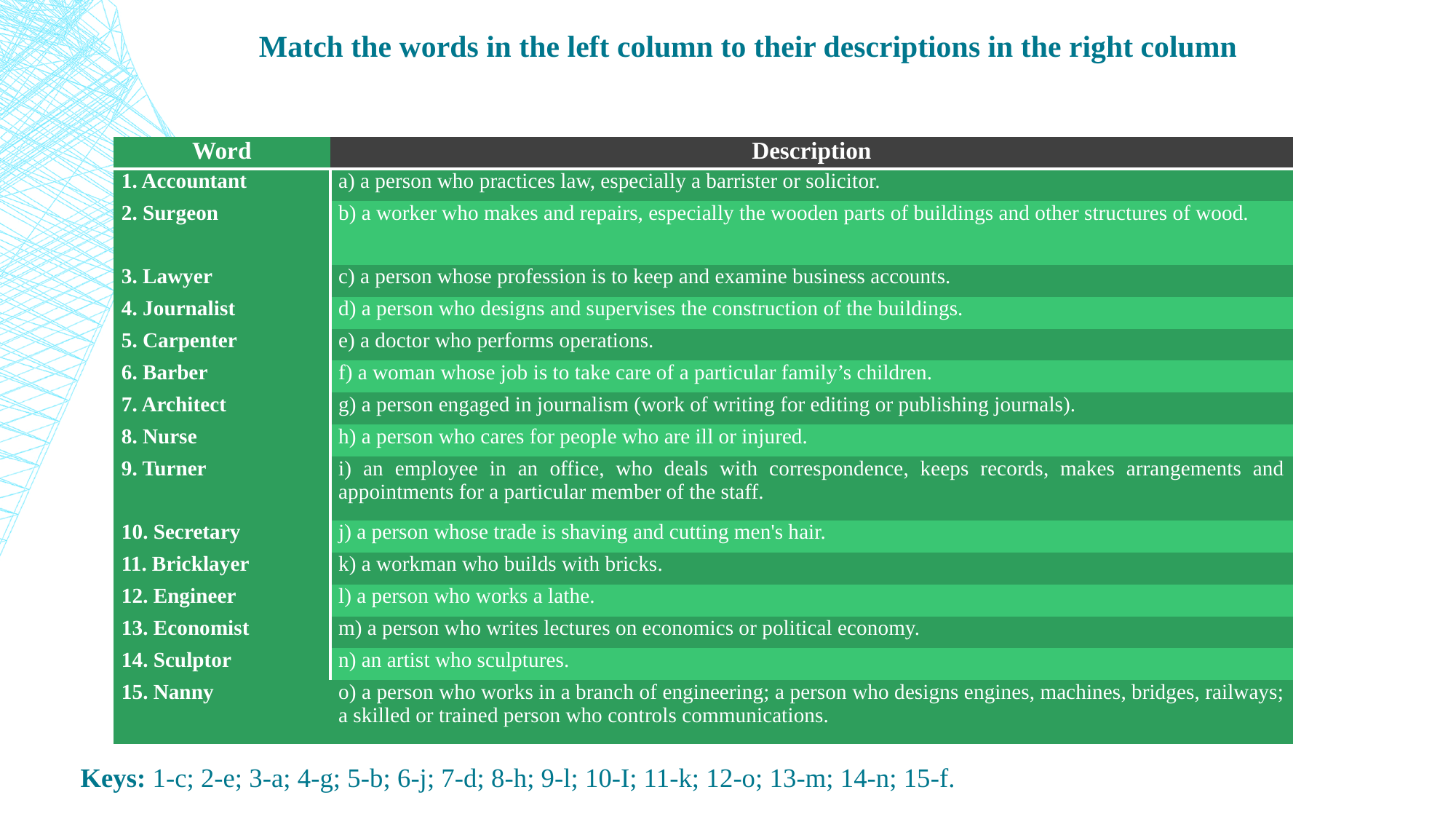

Match the words in the left column to their descriptions in the right column
| Word | Description |
| --- | --- |
| 1. Accountant | a) a person who practices law, especially a barrister or solicitor. |
| 2. Surgeon | b) a worker who makes and repairs, especially the wooden parts of buildings and other structures of wood. |
| 3. Lawyer | c) a person whose profession is to keep and examine business accounts. |
| 4. Journalist | d) a person who designs and supervises the construction of the buildings. |
| 5. Carpenter | e) a doctor who performs operations. |
| 6. Barber | f) a woman whose job is to take care of a particular family’s children. |
| 7. Architect | g) a person engaged in journalism (work of writing for editing or publishing journals). |
| 8. Nurse | h) a person who cares for people who are ill or injured. |
| 9. Turner | i) an employee in an office, who deals with correspondence, keeps records, makes arrangements and appointments for a particular member of the staff. |
| 10. Secretary | j) a person whose trade is shaving and cutting men's hair. |
| 11. Bricklayer | k) a workman who builds with bricks. |
| 12. Engineer | l) a person who works a lathe. |
| 13. Economist | m) a person who writes lectures on economics or political economy. |
| 14. Sculptor | n) an artist who sculptures. |
| 15. Nanny | o) a person who works in a branch of engineering; a person who designs engines, machines, bridges, railways; a skilled or trained person who controls communications. |
# Keys: 1-c; 2-e; 3-a; 4-g; 5-b; 6-j; 7-d; 8-h; 9-l; 10-I; 11-k; 12-o; 13-m; 14-n; 15-f.